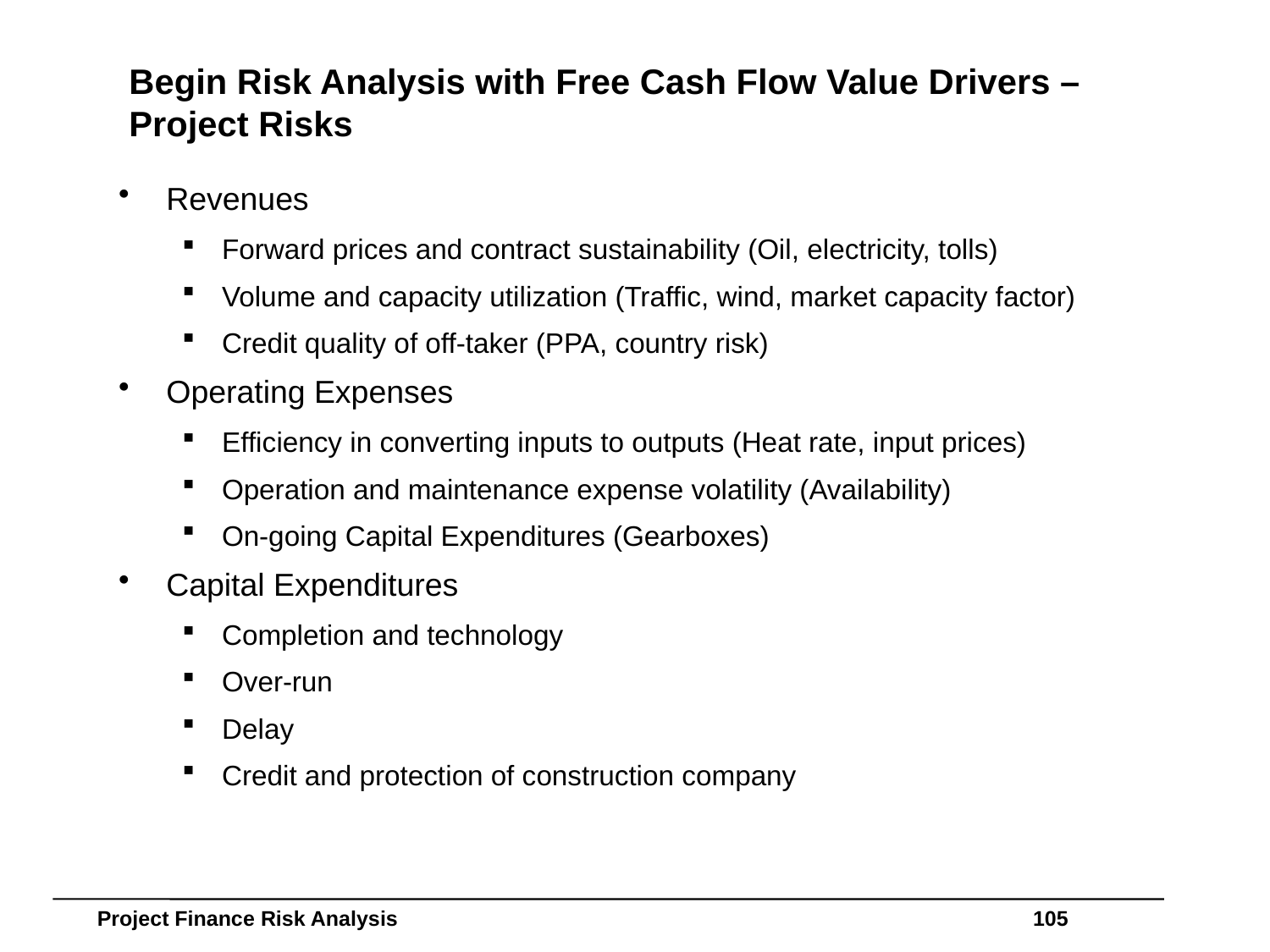

# Begin Risk Analysis with Free Cash Flow Value Drivers – Project Risks
Revenues
Forward prices and contract sustainability (Oil, electricity, tolls)
Volume and capacity utilization (Traffic, wind, market capacity factor)
Credit quality of off-taker (PPA, country risk)
Operating Expenses
Efficiency in converting inputs to outputs (Heat rate, input prices)
Operation and maintenance expense volatility (Availability)
On-going Capital Expenditures (Gearboxes)
Capital Expenditures
Completion and technology
Over-run
Delay
Credit and protection of construction company